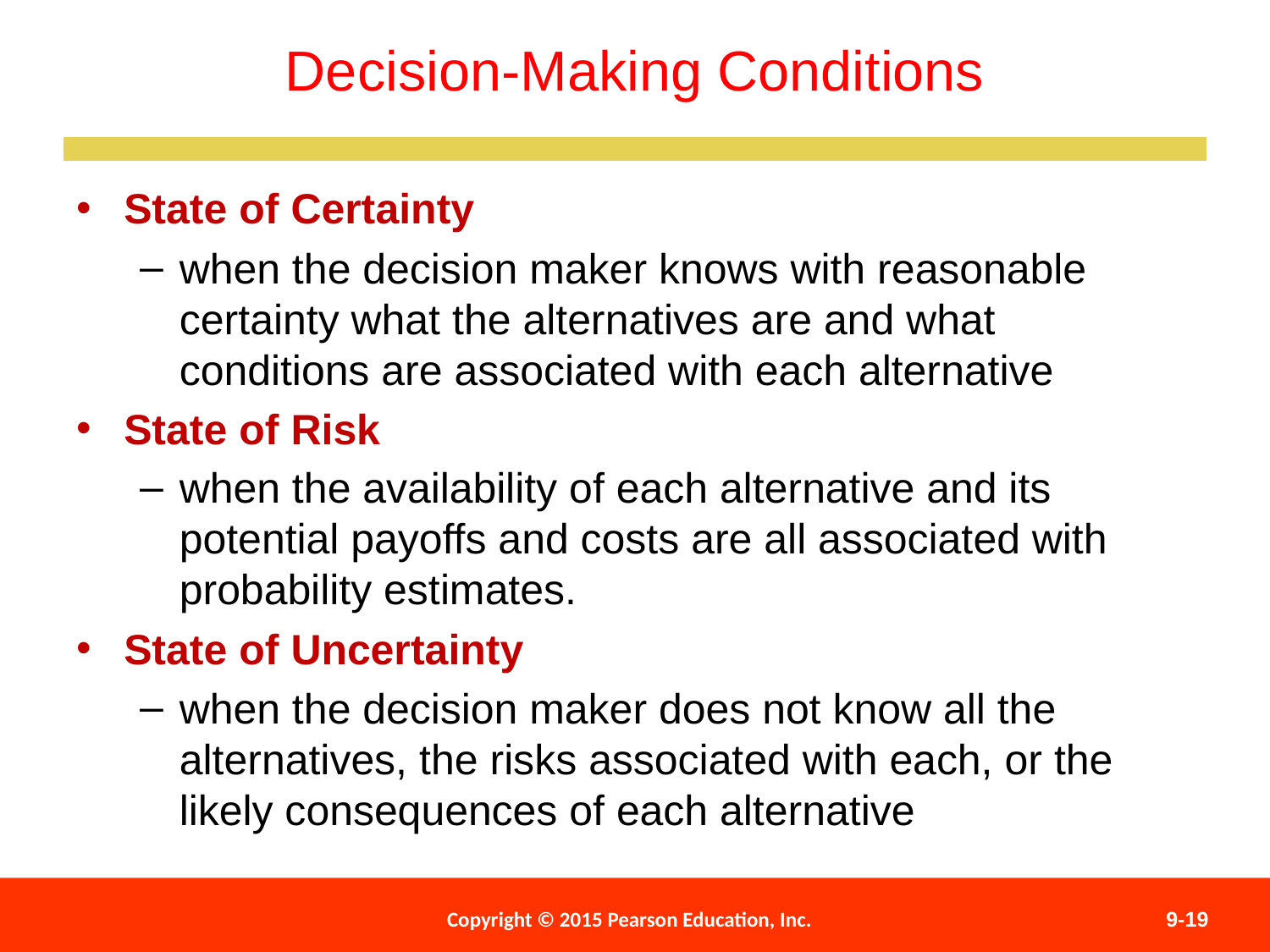

Decision-Making Conditions
State of Certainty
when the decision maker knows with reasonable certainty what the alternatives are and what conditions are associated with each alternative
State of Risk
when the availability of each alternative and its potential payoffs and costs are all associated with probability estimates.
State of Uncertainty
when the decision maker does not know all the alternatives, the risks associated with each, or the likely consequences of each alternative